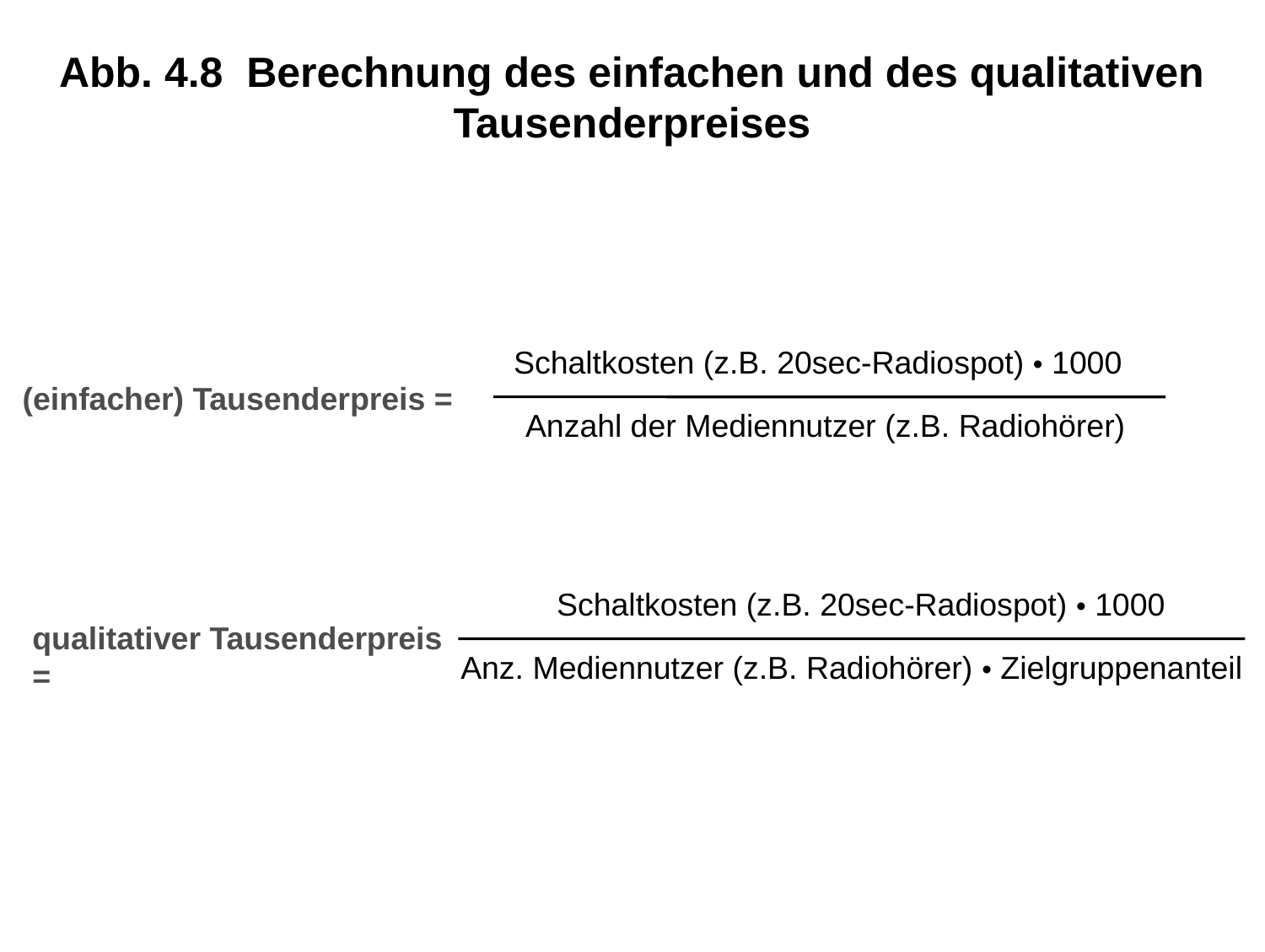

Abb. 4.8  Berechnung des einfachen und des qualitativen Tausenderpreises
Schaltkosten (z.B. 20sec-Radiospot) • 1000
(einfacher) Tausenderpreis =

Anzahl der Mediennutzer (z.B. Radiohörer)
Schaltkosten (z.B. 20sec-Radiospot) • 1000
qualitativer Tausenderpreis =

Anz. Mediennutzer (z.B. Radiohörer) • Zielgruppenanteil